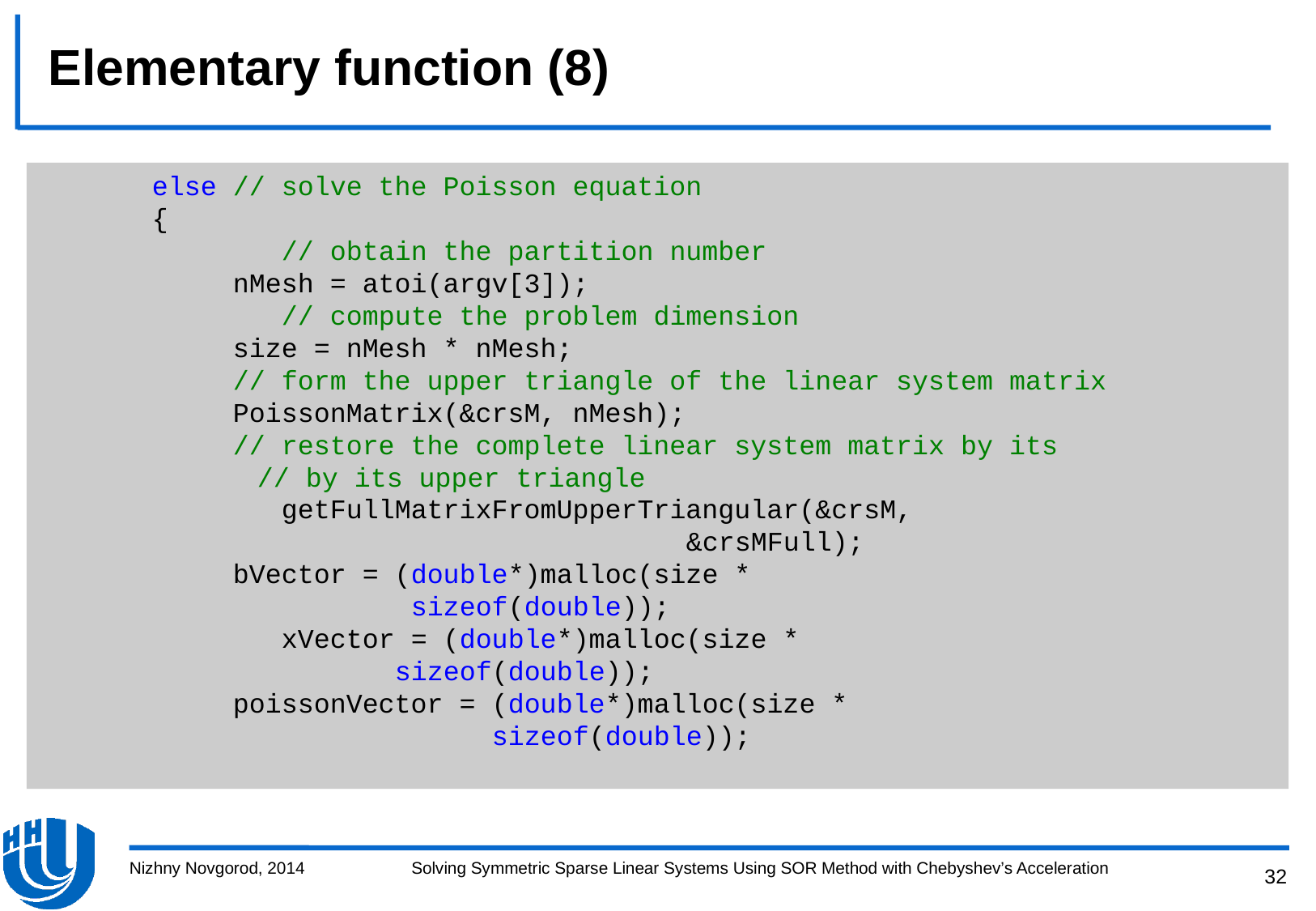

# Elementary function (8)
       else // solve the Poisson equation
       {
		// obtain the partition number
            nMesh = atoi(argv[3]);
		// compute the problem dimension
            size = nMesh * nMesh;
            // form the upper triangle of the linear system matrix
            PoissonMatrix(&crsM, nMesh);
            // restore the complete linear system matrix by its
	      // by its upper triangle
		getFullMatrixFromUpperTriangular(&crsM,
                                        &crsMFull);
            bVector = (double*)malloc(size *
                       sizeof(double));
    		xVector = (double*)malloc(size *
                      sizeof(double));
            poissonVector = (double*)malloc(size *
                            sizeof(double));

Nizhny Novgorod, 2014
Solving Symmetric Sparse Linear Systems Using SOR Method with Chebyshev’s Acceleration